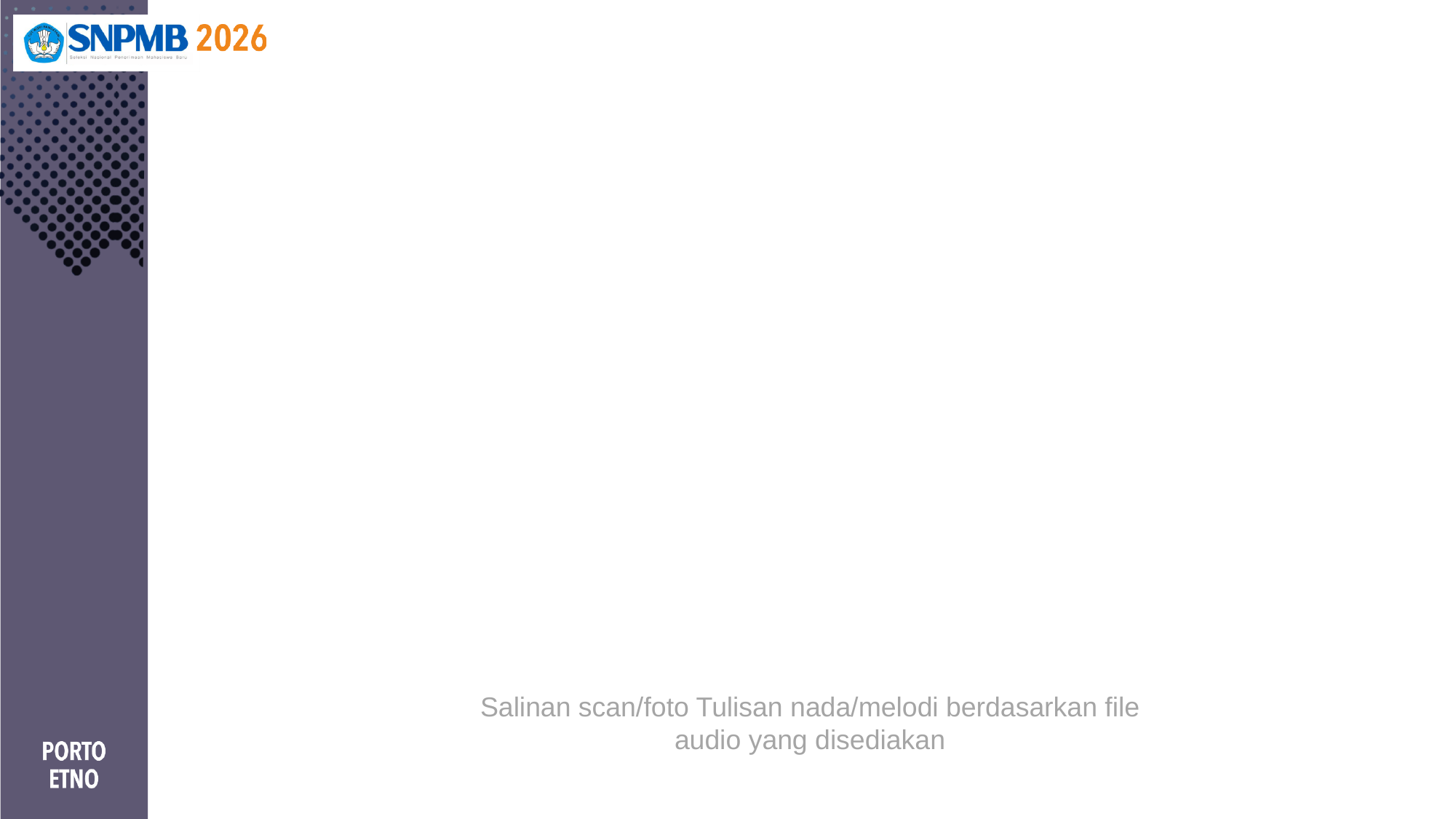

Salinan scan/foto Tulisan nada/melodi berdasarkan file audio yang disediakan